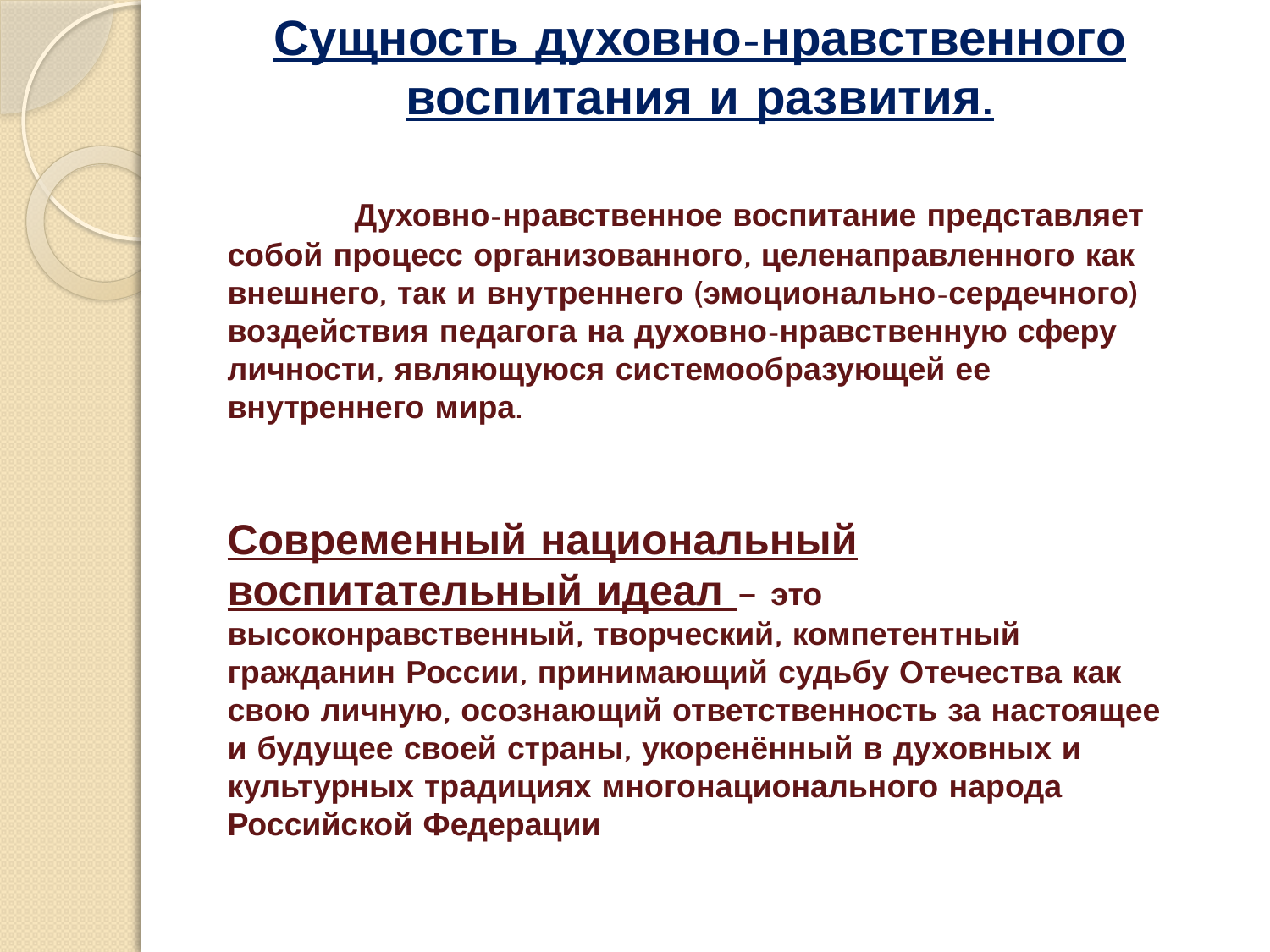

Сущность духовно-нравственного воспитания и развития.

	Духовно-нравственное воспитание представляет собой процесс организованного, целенаправленного как внешнего, так и внутреннего (эмоционально-сердечного) воздействия педагога на духовно-нравственную сферу личности, являющуюся системообразующей ее внутреннего мира.
#
Современный национальный воспитательный идеал – это высоконравственный, творческий, компетентный гражданин России, принимающий судьбу Отечества как свою личную, осознающий ответственность за настоящее и будущее своей страны, укоренённый в духовных и культурных традициях многонационального народа Российской Федерации